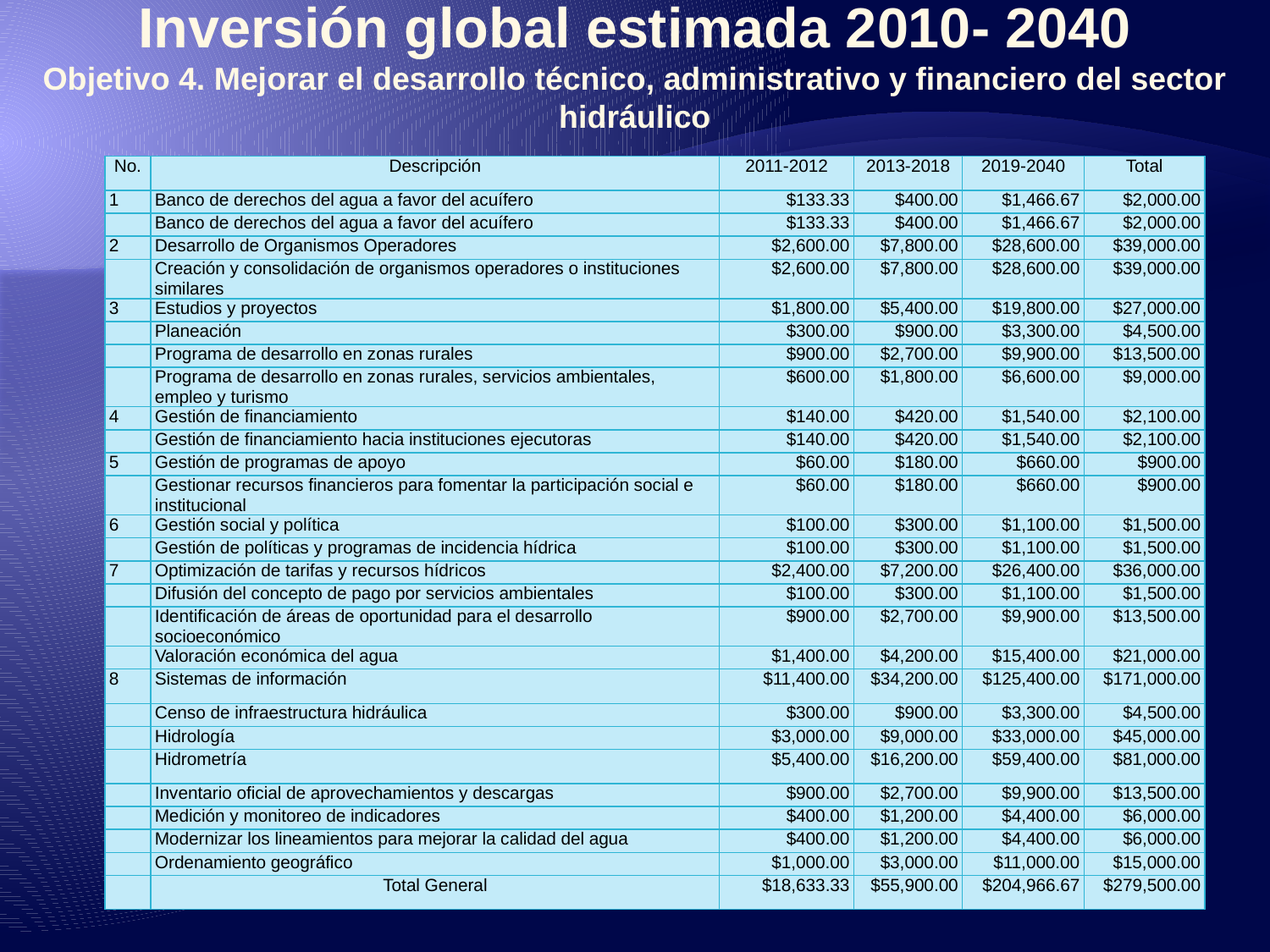

# Inversión global estimada 2010- 2040 Objetivo 4. Mejorar el desarrollo técnico, administrativo y financiero del sector hidráulico
| No. | Descripción | 2011-2012 | 2013-2018 | 2019-2040 | Total |
| --- | --- | --- | --- | --- | --- |
| 1 | Banco de derechos del agua a favor del acuífero | $133.33 | $400.00 | $1,466.67 | $2,000.00 |
|  | Banco de derechos del agua a favor del acuífero | $133.33 | $400.00 | $1,466.67 | $2,000.00 |
| 2 | Desarrollo de Organismos Operadores | $2,600.00 | $7,800.00 | $28,600.00 | $39,000.00 |
|  | Creación y consolidación de organismos operadores o instituciones similares | $2,600.00 | $7,800.00 | $28,600.00 | $39,000.00 |
| 3 | Estudios y proyectos | $1,800.00 | $5,400.00 | $19,800.00 | $27,000.00 |
|  | Planeación | $300.00 | $900.00 | $3,300.00 | $4,500.00 |
|  | Programa de desarrollo en zonas rurales | $900.00 | $2,700.00 | $9,900.00 | $13,500.00 |
|  | Programa de desarrollo en zonas rurales, servicios ambientales, empleo y turismo | $600.00 | $1,800.00 | $6,600.00 | $9,000.00 |
| 4 | Gestión de financiamiento | $140.00 | $420.00 | $1,540.00 | $2,100.00 |
|  | Gestión de financiamiento hacia instituciones ejecutoras | $140.00 | $420.00 | $1,540.00 | $2,100.00 |
| 5 | Gestión de programas de apoyo | $60.00 | $180.00 | $660.00 | $900.00 |
|  | Gestionar recursos financieros para fomentar la participación social e institucional | $60.00 | $180.00 | $660.00 | $900.00 |
| 6 | Gestión social y política | $100.00 | $300.00 | $1,100.00 | $1,500.00 |
|  | Gestión de políticas y programas de incidencia hídrica | $100.00 | $300.00 | $1,100.00 | $1,500.00 |
| 7 | Optimización de tarifas y recursos hídricos | $2,400.00 | $7,200.00 | $26,400.00 | $36,000.00 |
|  | Difusión del concepto de pago por servicios ambientales | $100.00 | $300.00 | $1,100.00 | $1,500.00 |
|  | Identificación de áreas de oportunidad para el desarrollo socioeconómico | $900.00 | $2,700.00 | $9,900.00 | $13,500.00 |
|  | Valoración económica del agua | $1,400.00 | $4,200.00 | $15,400.00 | $21,000.00 |
| 8 | Sistemas de información | $11,400.00 | $34,200.00 | $125,400.00 | $171,000.00 |
|  | Censo de infraestructura hidráulica | $300.00 | $900.00 | $3,300.00 | $4,500.00 |
|  | Hidrología | $3,000.00 | $9,000.00 | $33,000.00 | $45,000.00 |
|  | Hidrometría | $5,400.00 | $16,200.00 | $59,400.00 | $81,000.00 |
|  | Inventario oficial de aprovechamientos y descargas | $900.00 | $2,700.00 | $9,900.00 | $13,500.00 |
|  | Medición y monitoreo de indicadores | $400.00 | $1,200.00 | $4,400.00 | $6,000.00 |
|  | Modernizar los lineamientos para mejorar la calidad del agua | $400.00 | $1,200.00 | $4,400.00 | $6,000.00 |
|  | Ordenamiento geográfico | $1,000.00 | $3,000.00 | $11,000.00 | $15,000.00 |
|  | Total General | $18,633.33 | $55,900.00 | $204,966.67 | $279,500.00 |